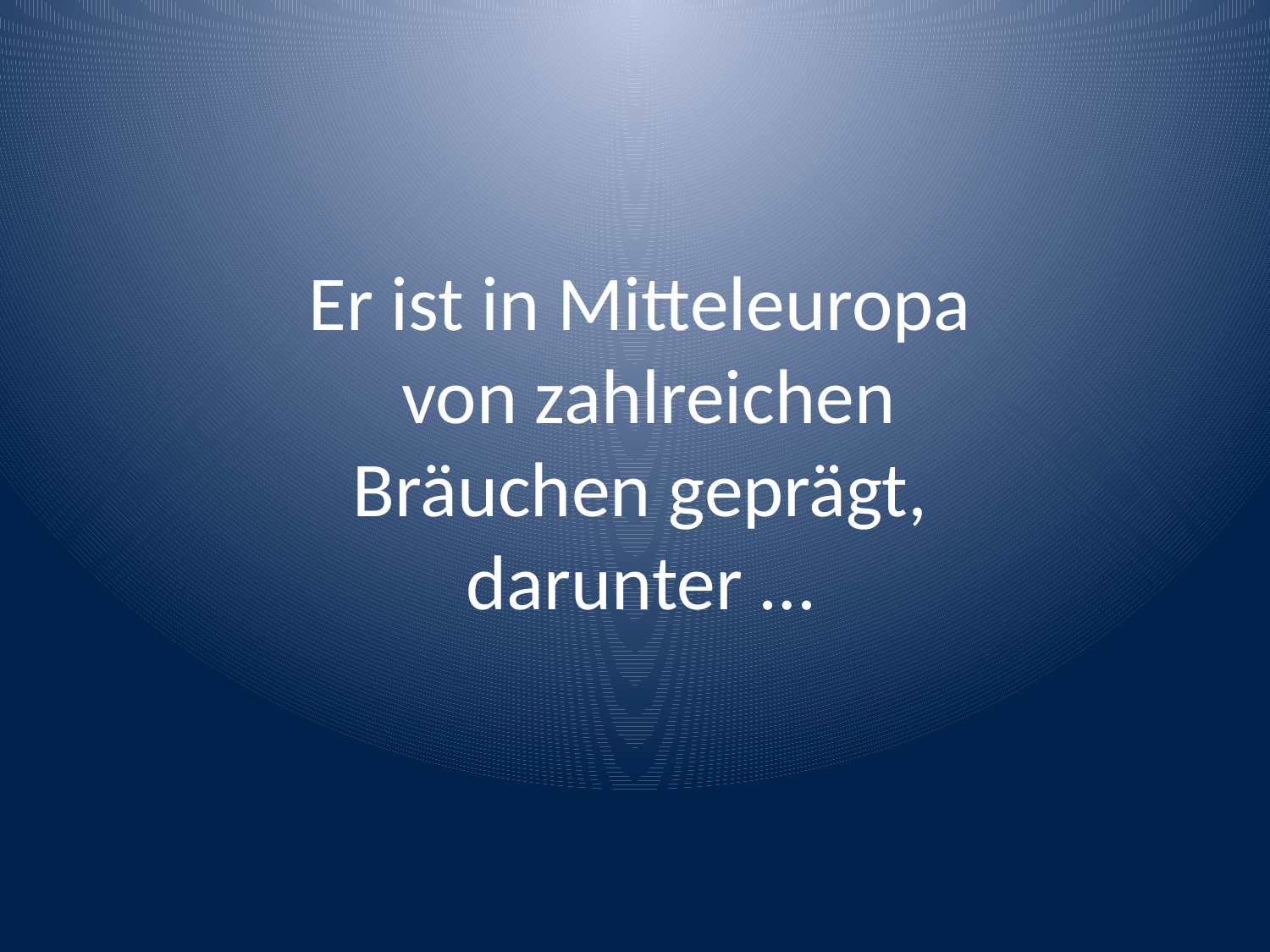

# Er ist in Mitteleuropa von zahlreichen Bräuchen geprägt, darunter …